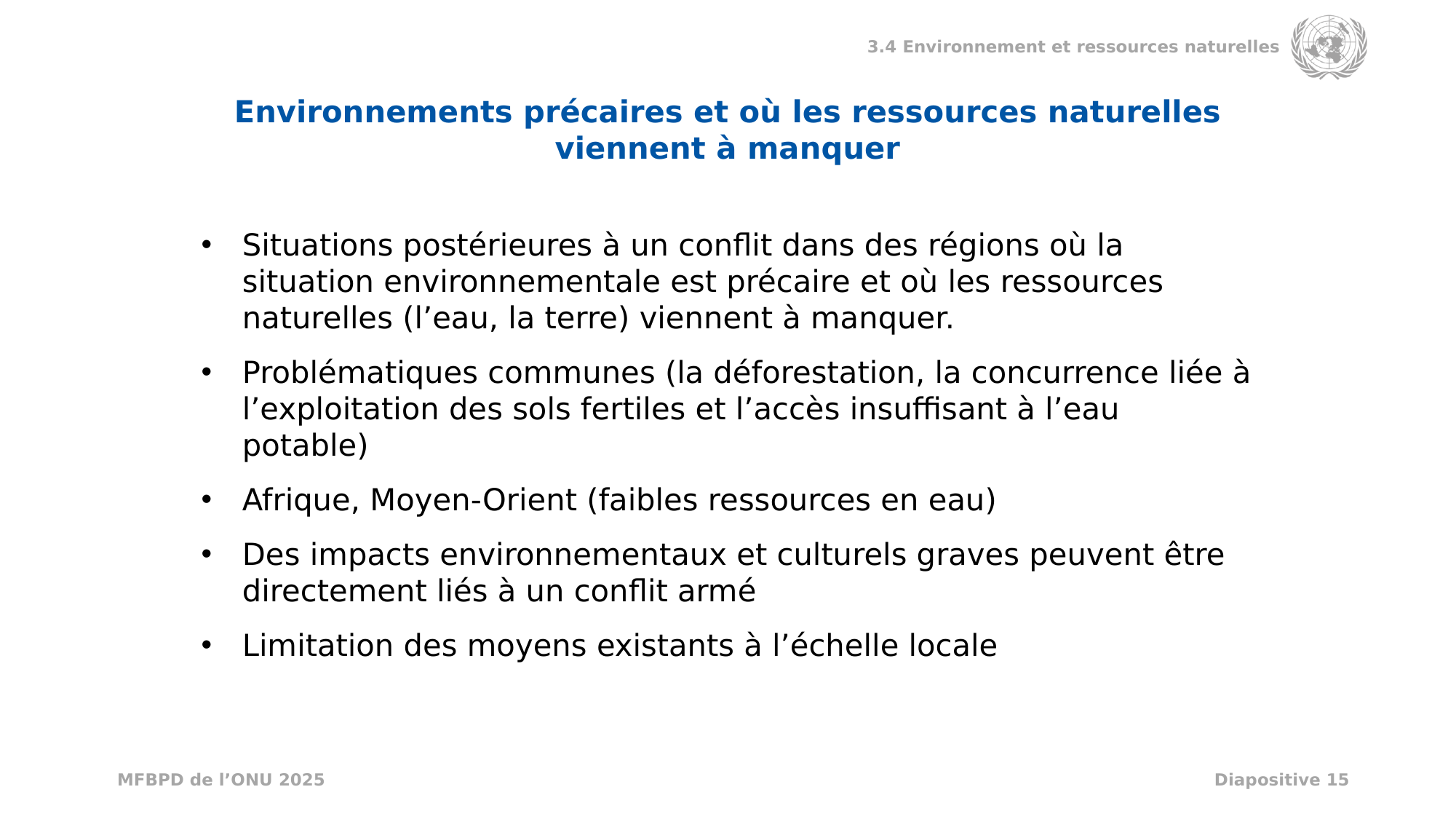

Environnements précaires et où les ressources naturelles viennent à manquer
Situations postérieures à un conflit dans des régions où la situation environnementale est précaire et où les ressources naturelles (l’eau, la terre) viennent à manquer.
Problématiques communes (la déforestation, la concurrence liée à l’exploitation des sols fertiles et l’accès insuffisant à l’eau potable)
Afrique, Moyen-Orient (faibles ressources en eau)
Des impacts environnementaux et culturels graves peuvent être directement liés à un conflit armé
Limitation des moyens existants à l’échelle locale